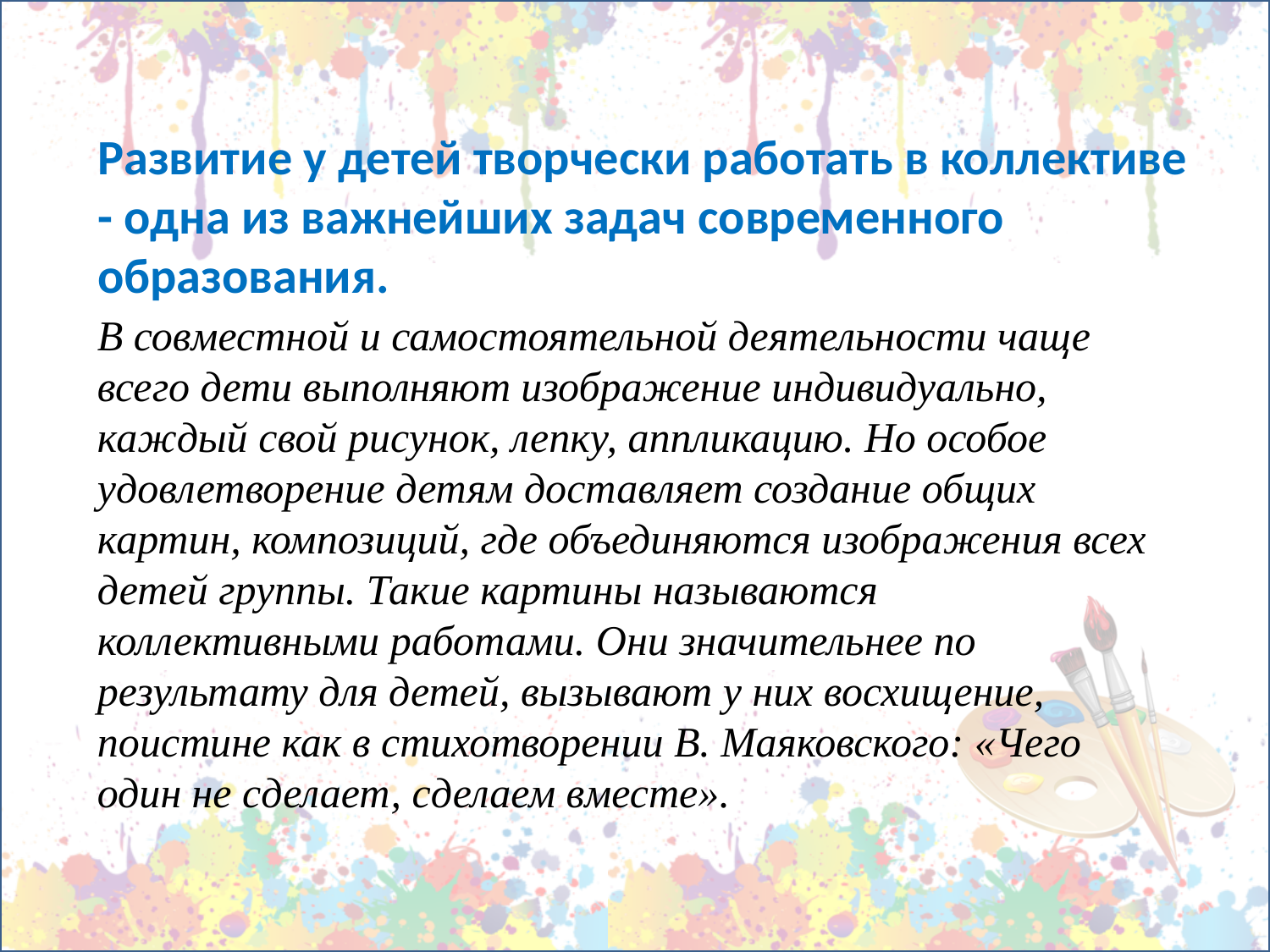

Развитие у детей творчески работать в коллективе - одна из важнейших задач современного образования.

В совместной и самостоятельной деятельности чаще всего дети выполняют изображение индивидуально, каждый свой рисунок, лепку, аппликацию. Но особое удовлетворение детям доставляет создание общих картин, композиций, где объединяются изображения всех детей группы. Такие картины называются коллективными работами. Они значительнее по результату для детей, вызывают у них восхищение, поистине как в стихотворении В. Маяковского: «Чего один не сделает, сделаем вместе».